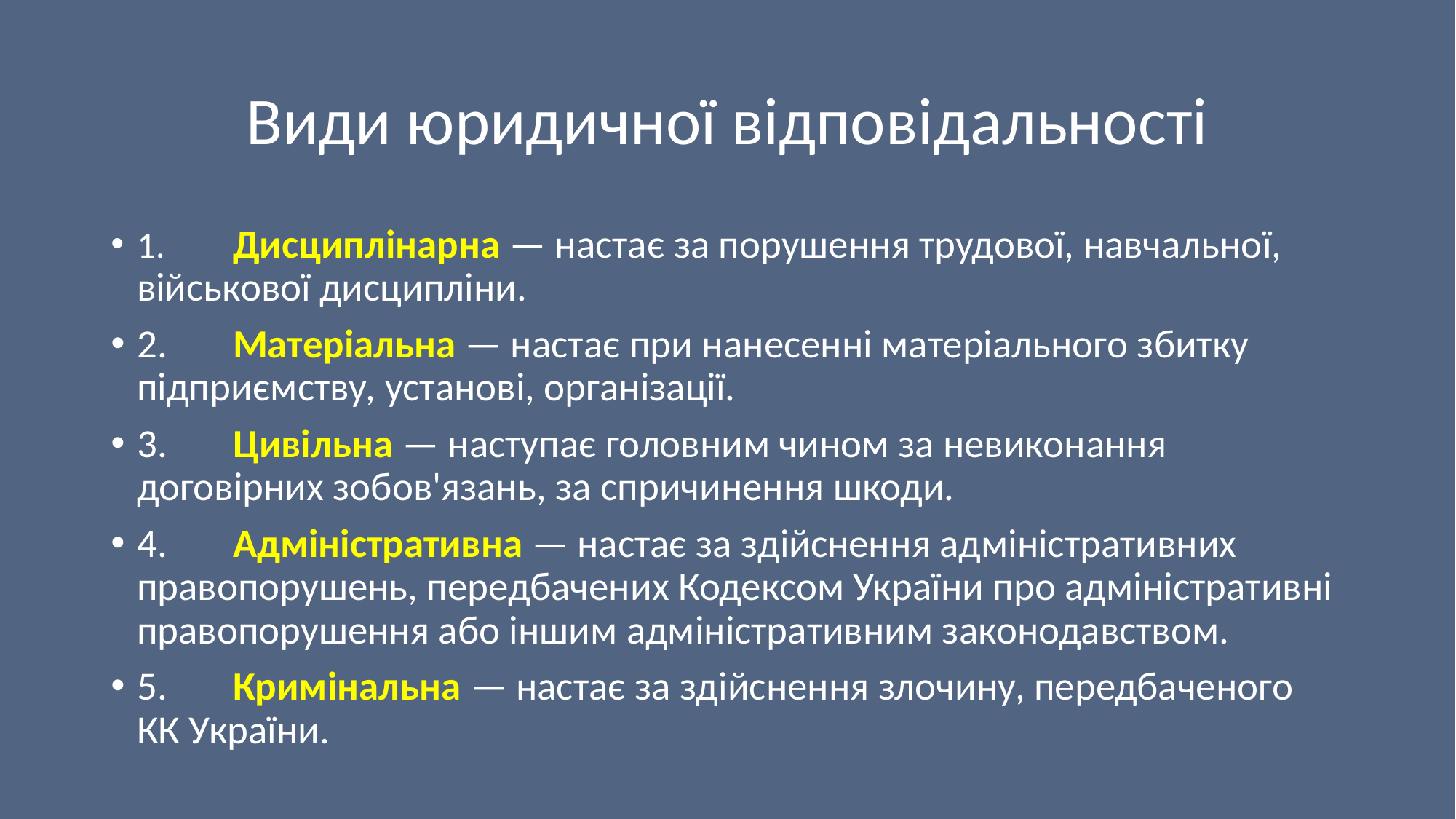

# Види юридичної відповідальності
1.	Дисциплінарна — настає за порушення трудової, навчальної, військової дисципліни.
2.	Матеріальна — настає при нанесенні матеріального збитку підприємству, установі, організації.
3.	Цивільна — наступає головним чином за невиконання договірних зобов'язань, за спричинення шкоди.
4.	Адміністративна — настає за здійснення адміністративних правопорушень, передбачених Кодексом України про адміністративні правопорушення або іншим адміністративним законодавством.
5.	Кримінальна — настає за здійснення злочину, передбаченого КК України.